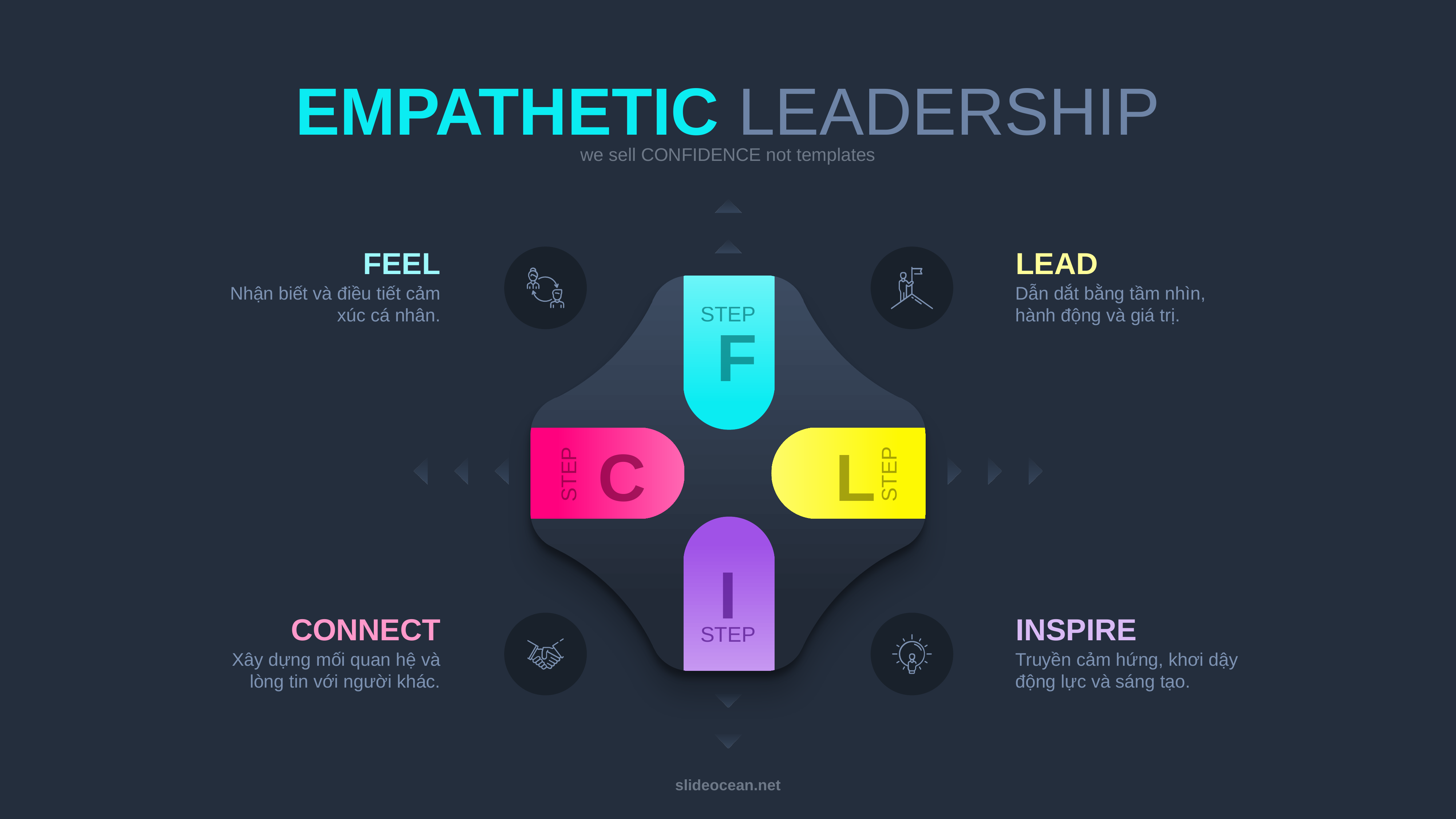

EMPATHETIC LEADERSHIP
we sell CONFIDENCE not templates

FEEL
LEAD

Nhận biết và điều tiết cảm xúc cá nhân.
Dẫn dắt bằng tầm nhìn, hành động và giá trị.
STEP
F

C
L

STEP
STEP

I
INSPIRE
CONNECT

STEP

Xây dựng mối quan hệ và lòng tin với người khác.
Truyền cảm hứng, khơi dậy động lực và sáng tạo.
slideocean.net